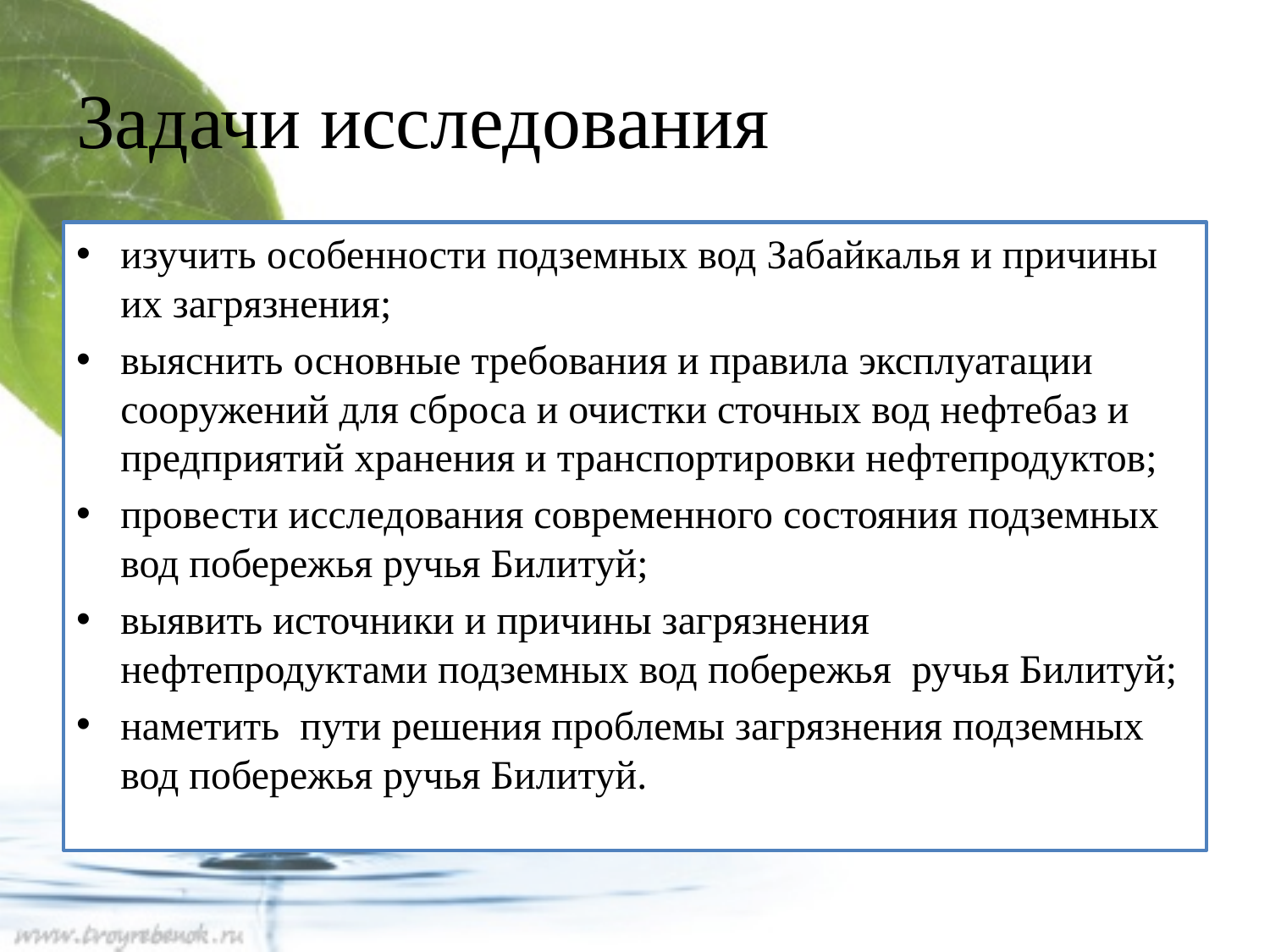

# Задачи исследования
изучить особенности подземных вод Забайкалья и причины их загрязнения;
выяснить основные требования и правила эксплуатации сооружений для сброса и очистки сточных вод нефтебаз и предприятий хранения и транспортировки нефтепродуктов;
провести исследования современного состояния подземных вод побережья ручья Билитуй;
выявить источники и причины загрязнения  нефтепродуктами подземных вод побережья  ручья Билитуй;
наметить  пути решения проблемы загрязнения подземных вод побережья ручья Билитуй.